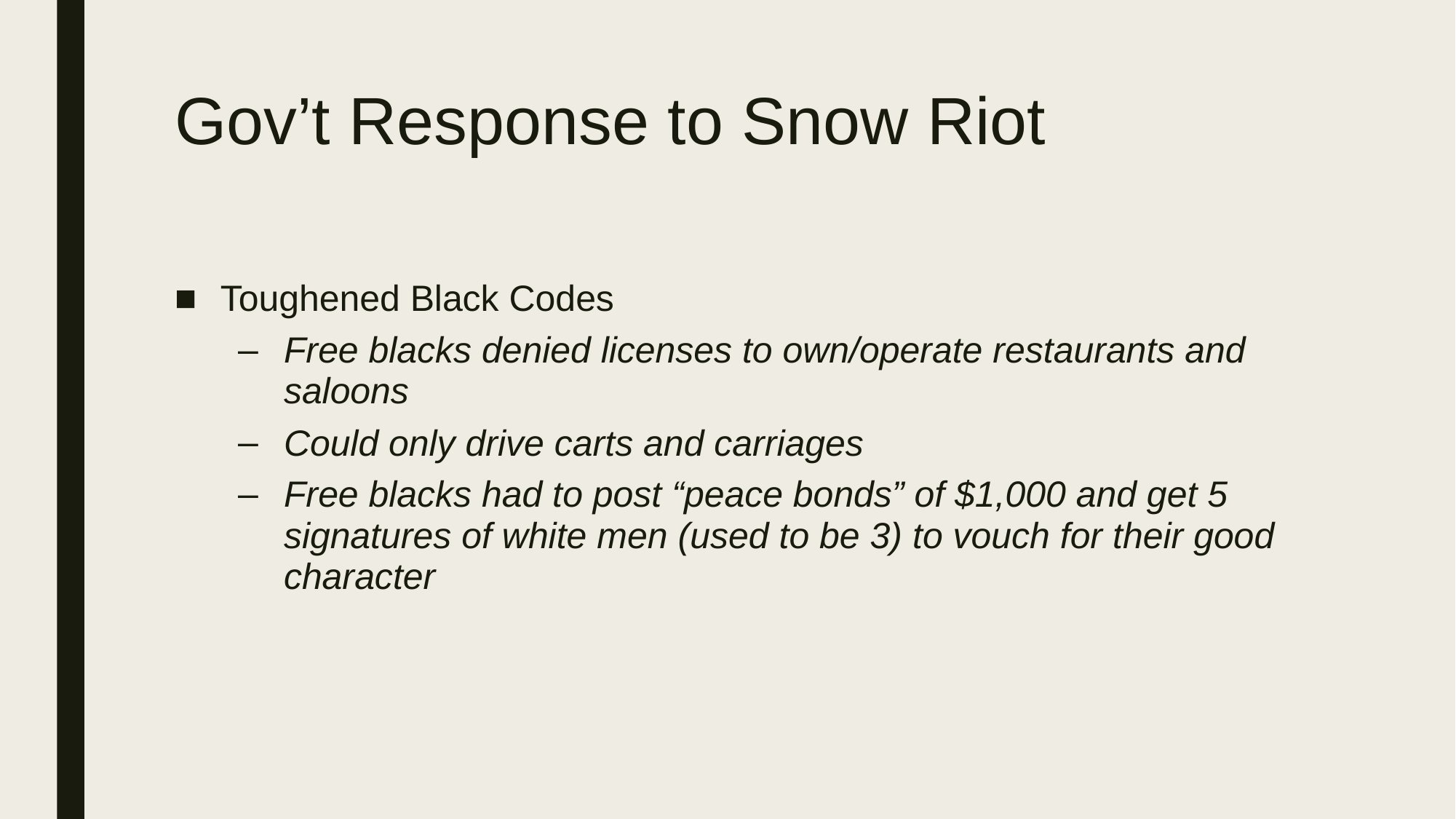

# Gov’t Response to Snow Riot
Toughened Black Codes
Free blacks denied licenses to own/operate restaurants and saloons
Could only drive carts and carriages
Free blacks had to post “peace bonds” of $1,000 and get 5 signatures of white men (used to be 3) to vouch for their good character